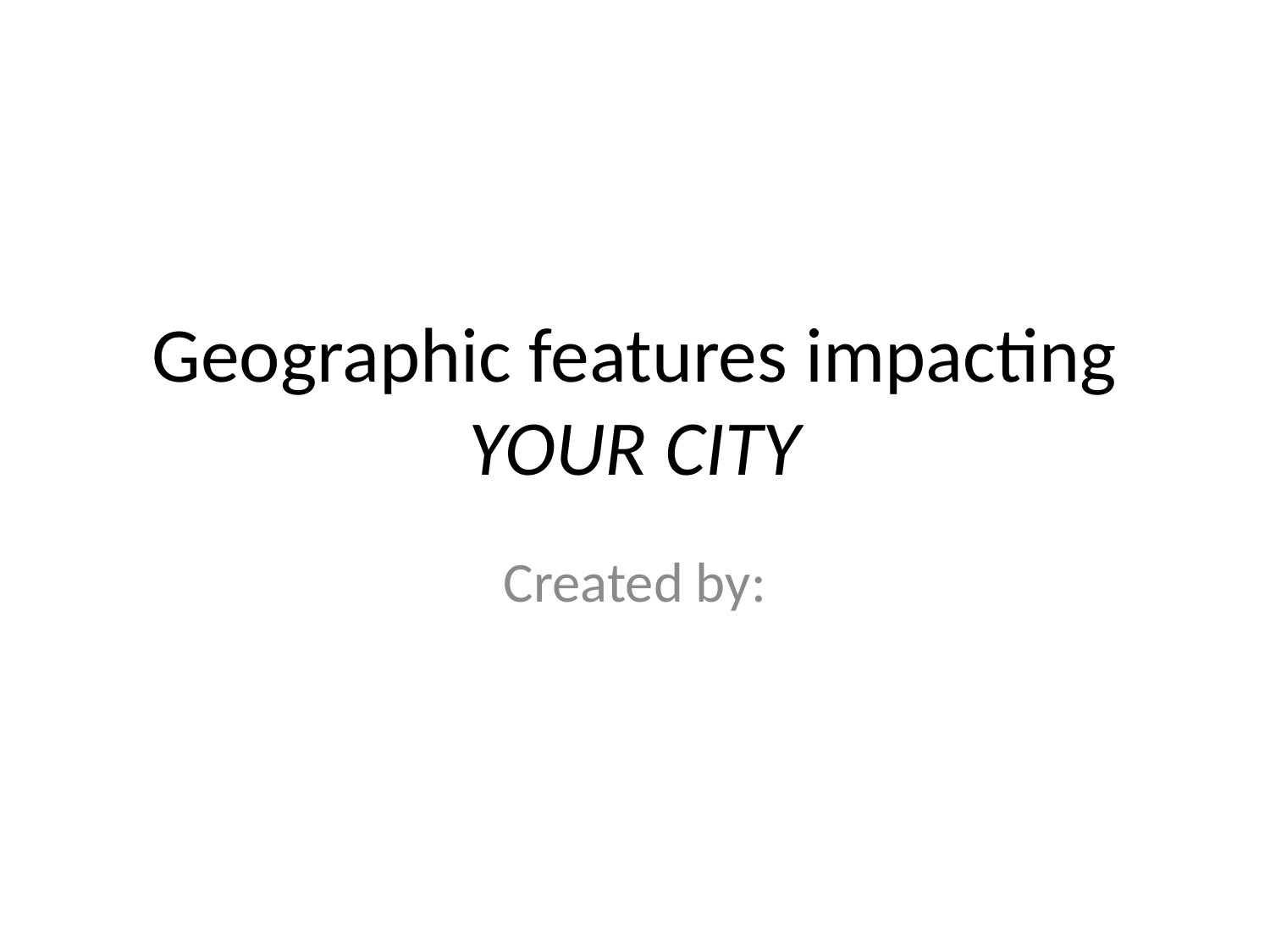

# Geographic features impacting YOUR CITY
Created by: